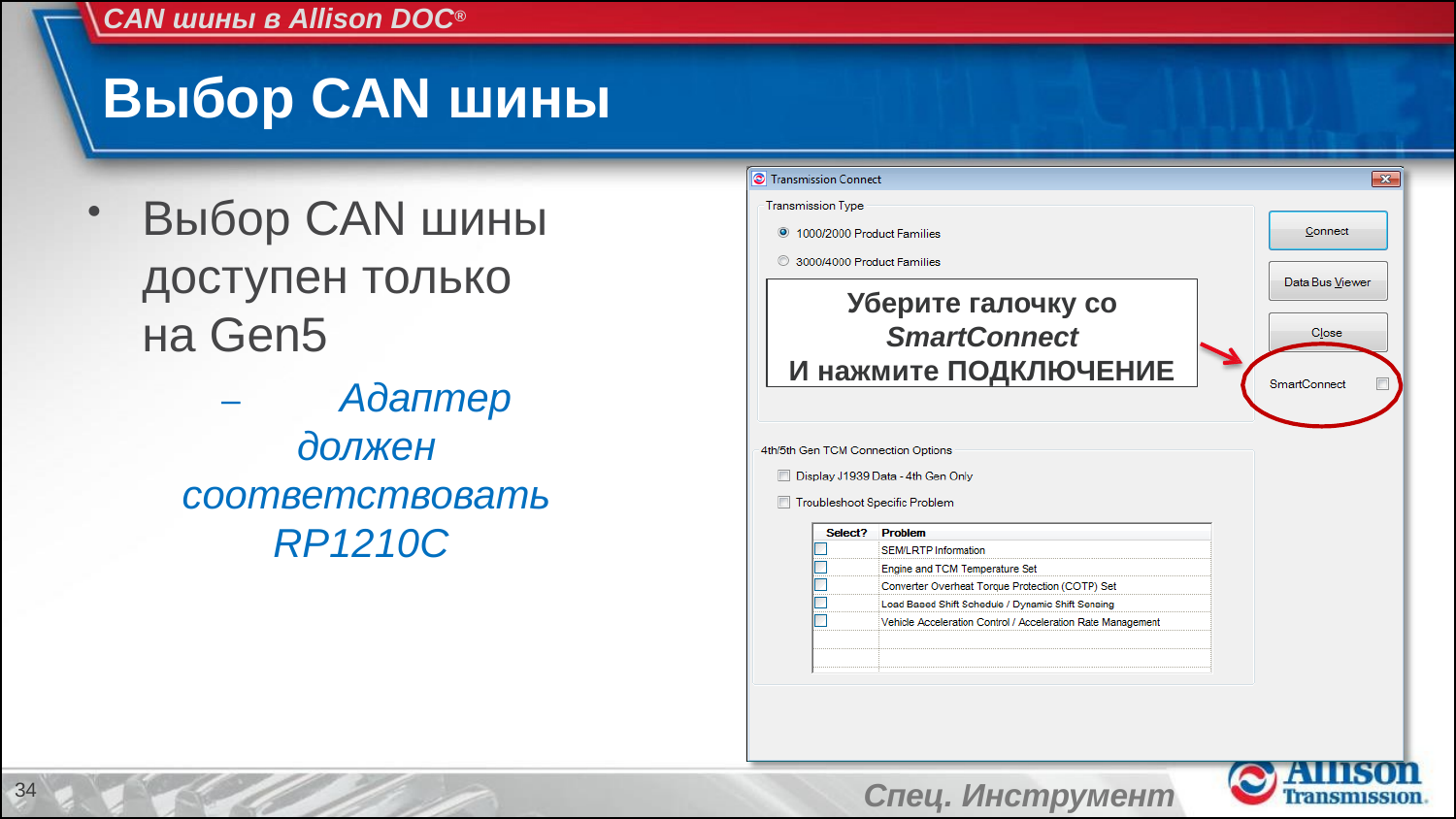

CAN шины в Allison DOC®
# Выбор CAN шины

Выбор CAN шины доступен только на Gen5
–	Адаптер должен соответствовать RP1210C

Уберите галочку со SmartConnect
И нажмите ПОДКЛЮЧЕНИЕ

34
Спец. Инструмент